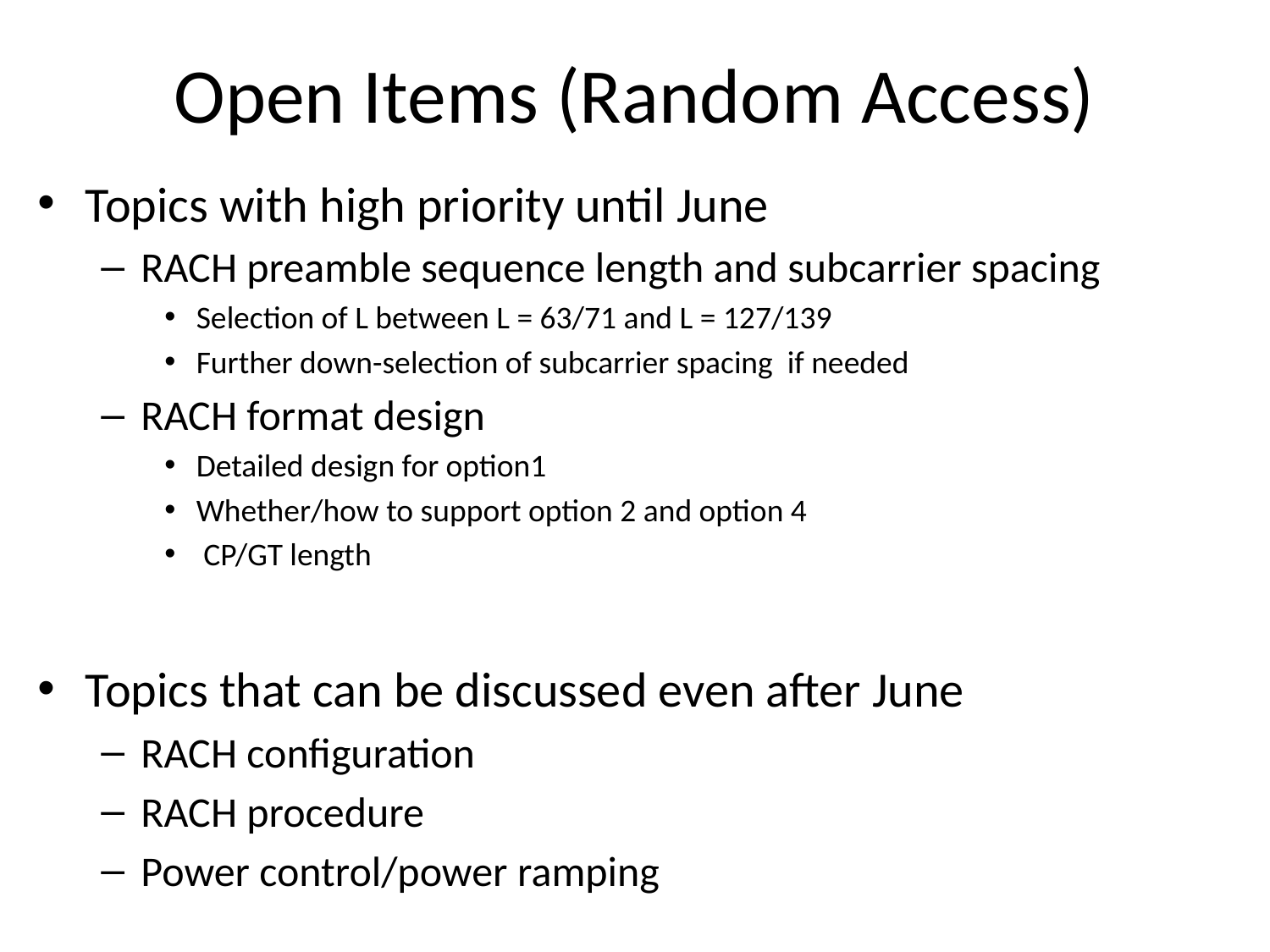

# Open Items (Random Access)
Topics with high priority until June
RACH preamble sequence length and subcarrier spacing
Selection of L between L = 63/71 and L = 127/139
Further down-selection of subcarrier spacing  if needed
RACH format design
Detailed design for option1
Whether/how to support option 2 and option 4
 CP/GT length

Topics that can be discussed even after June
RACH configuration
RACH procedure
Power control/power ramping